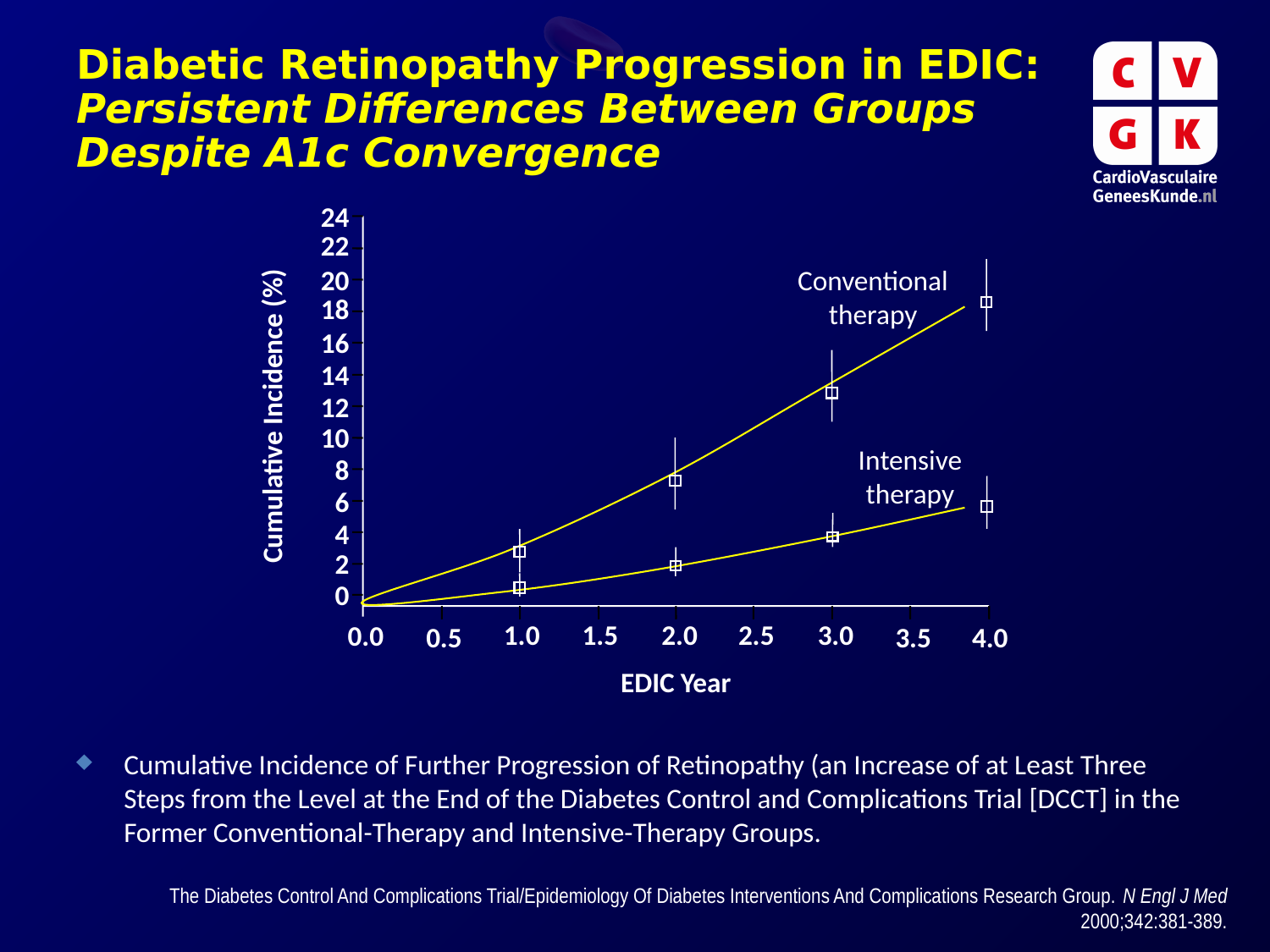

Diabetic Retinopathy Progression in EDIC: Persistent Differences Between Groups Despite A1c Convergence
24

22

20
Conventional therapy

18

16

14

12
Cumulative Incidence (%)

10

Intensive therapy
8

6

4

2

0

1.0
1.5
2.0
2.5
3.0
0.0
0.5
4.0
3.5
EDIC Year
Cumulative Incidence of Further Progression of Retinopathy (an Increase of at Least Three Steps from the Level at the End of the Diabetes Control and Complications Trial [DCCT] in the Former Conventional-Therapy and Intensive-Therapy Groups.
The Diabetes Control And Complications Trial/Epidemiology Of Diabetes Interventions And Complications Research Group. N Engl J Med 2000;342:381-389.